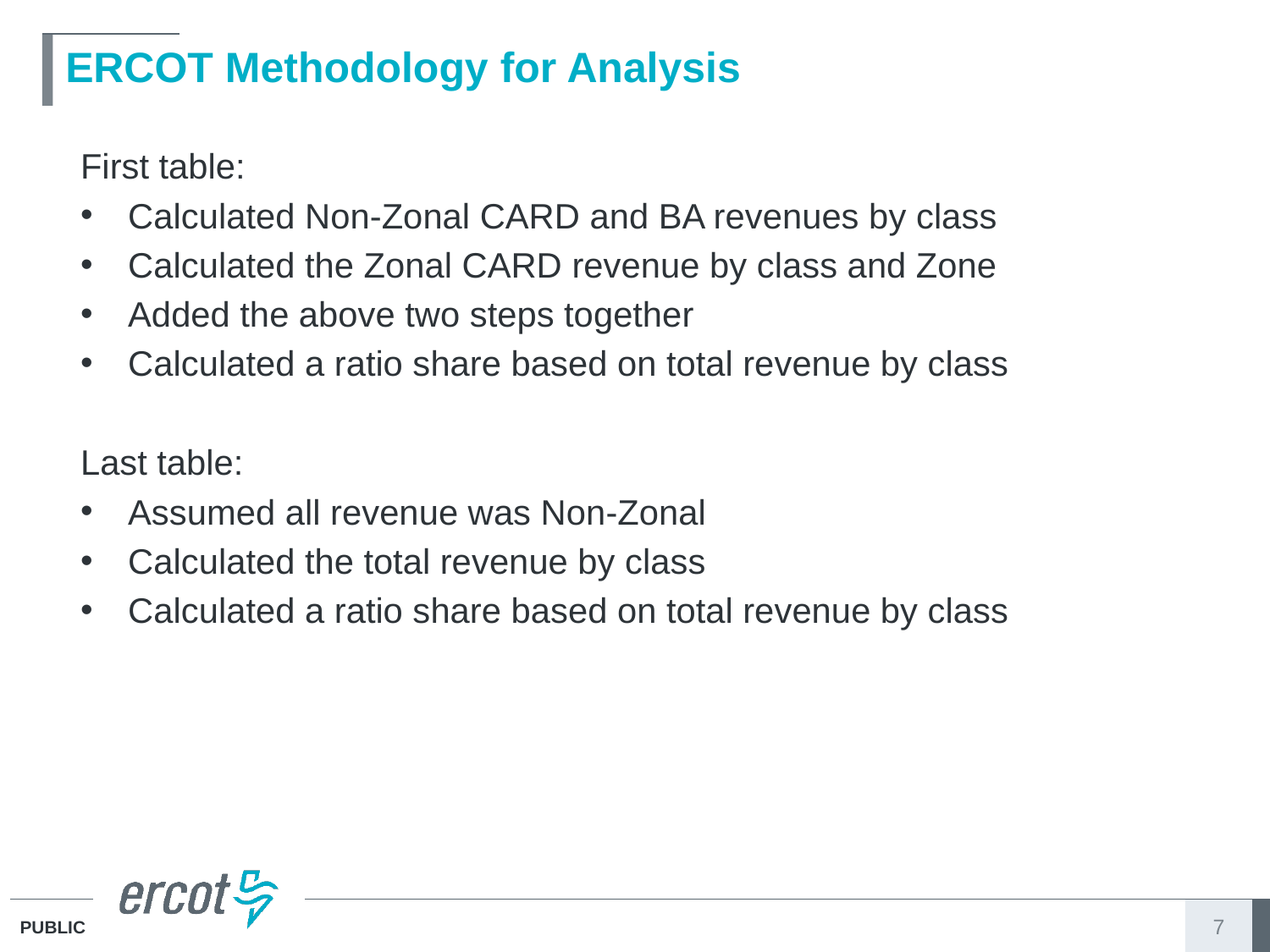

# ERCOT Methodology for Analysis
First table:
Calculated Non-Zonal CARD and BA revenues by class
Calculated the Zonal CARD revenue by class and Zone
Added the above two steps together
Calculated a ratio share based on total revenue by class

Last table:
Assumed all revenue was Non-Zonal
Calculated the total revenue by class
Calculated a ratio share based on total revenue by class
7